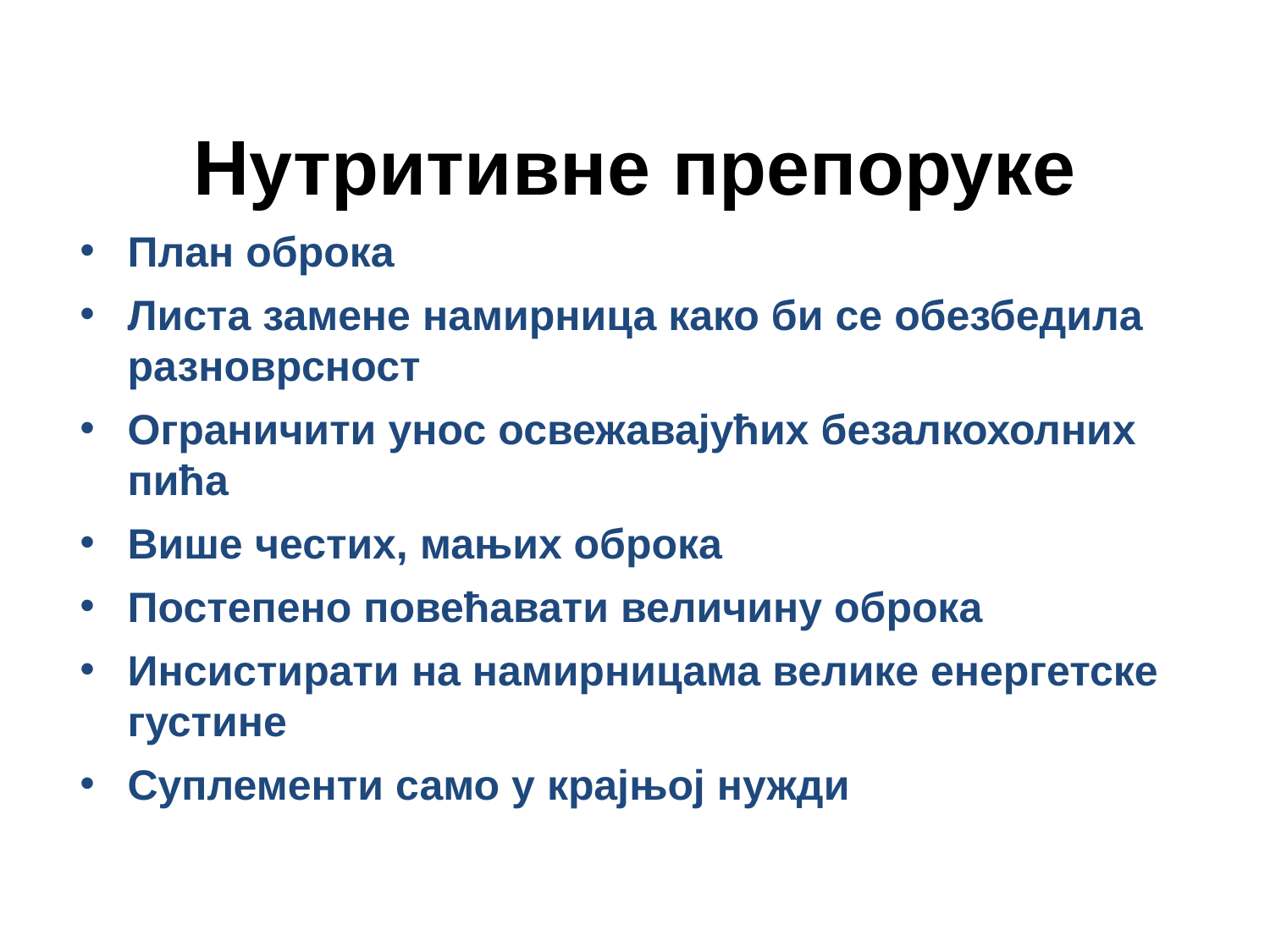

# Нутритивне препоруке
План оброка
Листа замене намирница како би се обезбедила разноврсност
Ограничити унос освежавајућих безалкохолних пића
Више честих, мањих оброка
Постепено повећавати величину оброка
Инсистирати на намирницама велике енергетске густине
Суплементи само у крајњој нужди